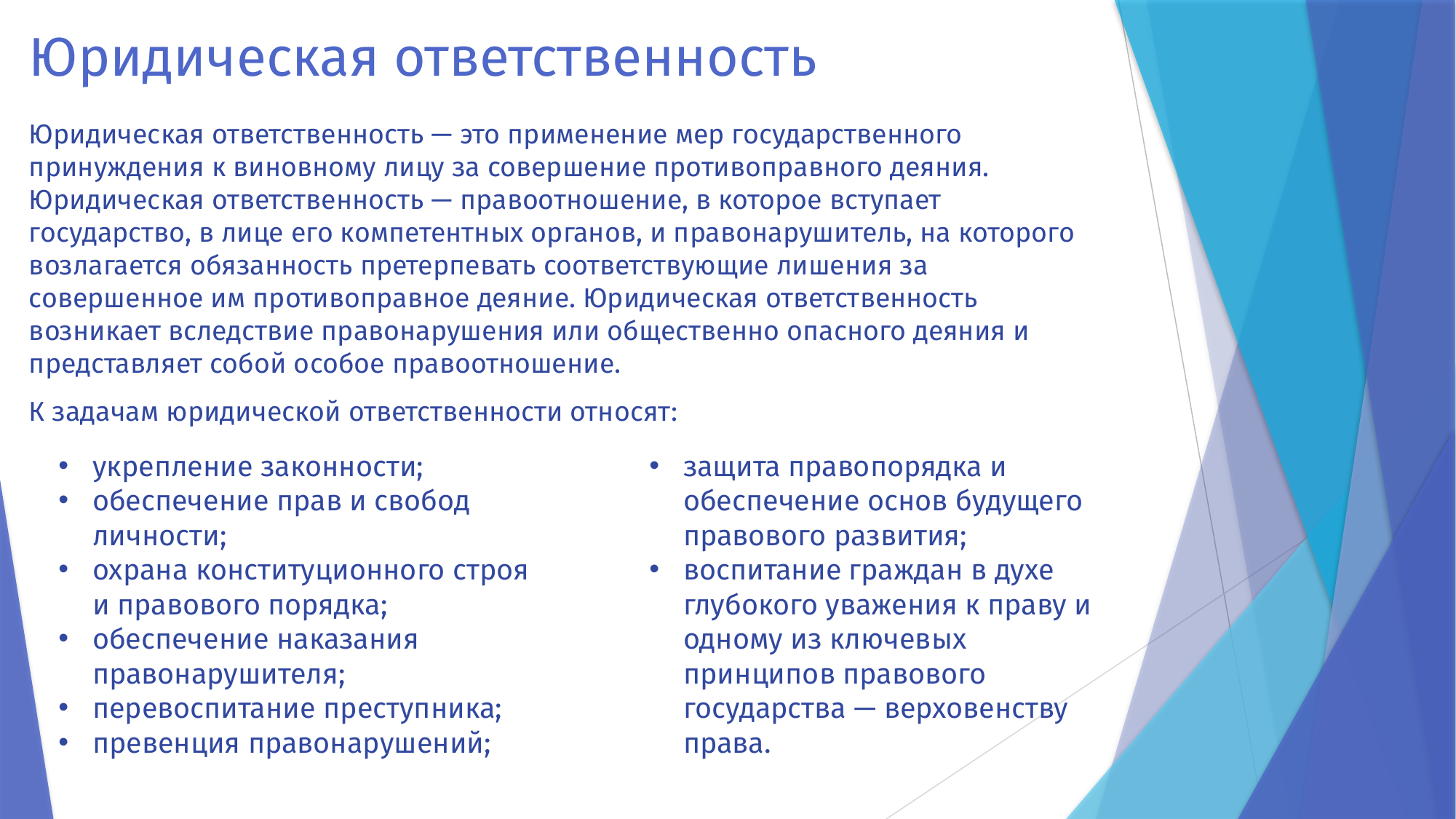

# Юридическая ответственность
Юридическая ответственность — это применение мер государственного принуждения к виновному лицу за совершение противоправного деяния. Юридическая ответственность — правоотношение, в которое вступает государство, в лице его компетентных органов, и правонарушитель, на которого возлагается обязанность претерпевать соответствующие лишения за совершенное им противоправное деяние. Юридическая ответственность возникает вследствие правонарушения или общественно опасного деяния и представляет собой особое правоотношение.
К задачам юридической ответственности относят:
укрепление законности;
обеспечение прав и свобод личности;
охрана конституционного строя и правового порядка;
обеспечение наказания правонарушителя;
перевоспитание преступника;
превенция правонарушений;
защита правопорядка и обеспечение основ будущего правового развития;
воспитание граждан в духе глубокого уважения к праву и одному из ключевых принципов правового государства — верховенству права.